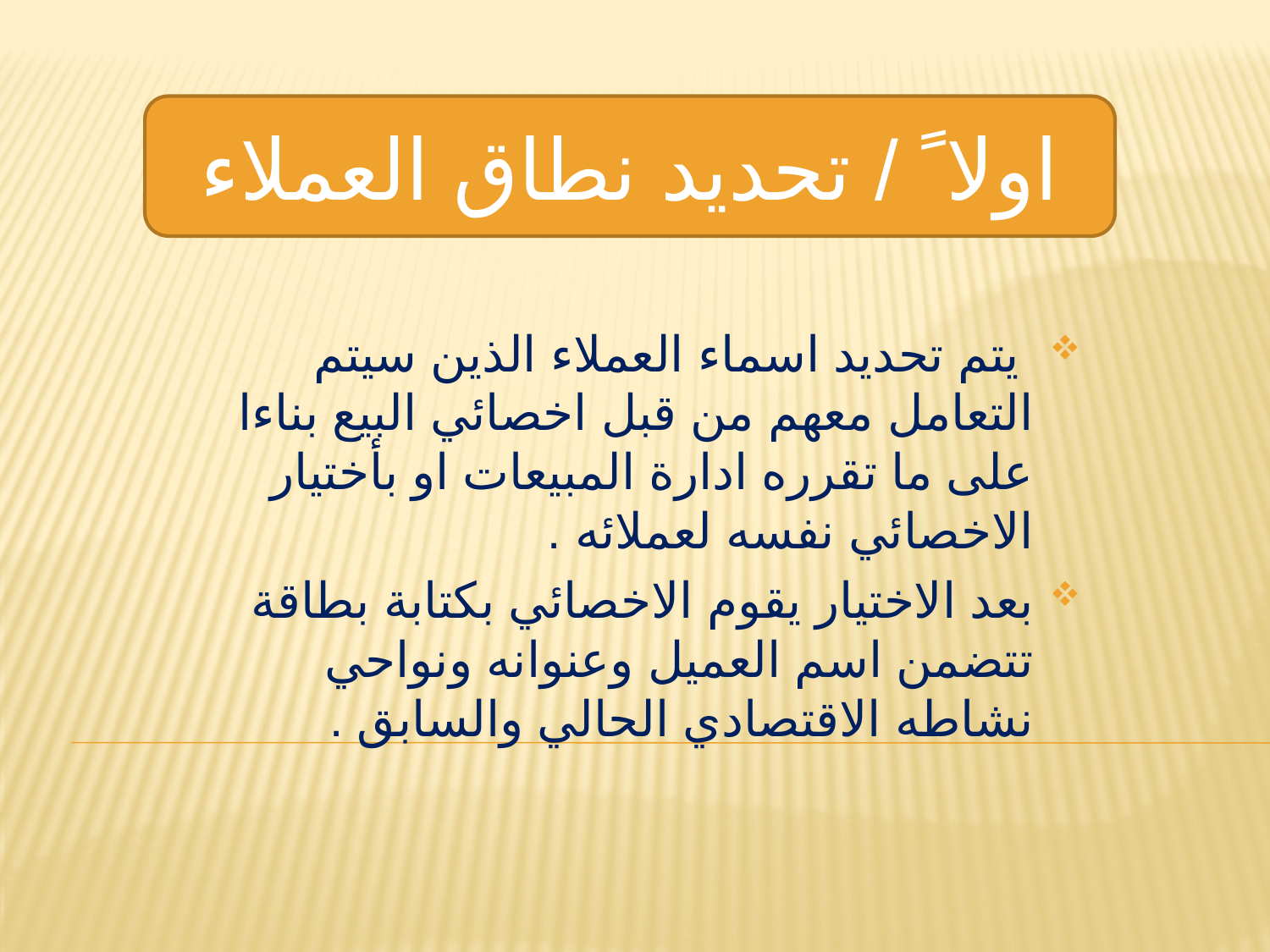

اولا ً / تحديد نطاق العملاء
 يتم تحديد اسماء العملاء الذين سيتم التعامل معهم من قبل اخصائي البيع بناءا على ما تقرره ادارة المبيعات او بأختيار الاخصائي نفسه لعملائه .
بعد الاختيار يقوم الاخصائي بكتابة بطاقة تتضمن اسم العميل وعنوانه ونواحي نشاطه الاقتصادي الحالي والسابق .